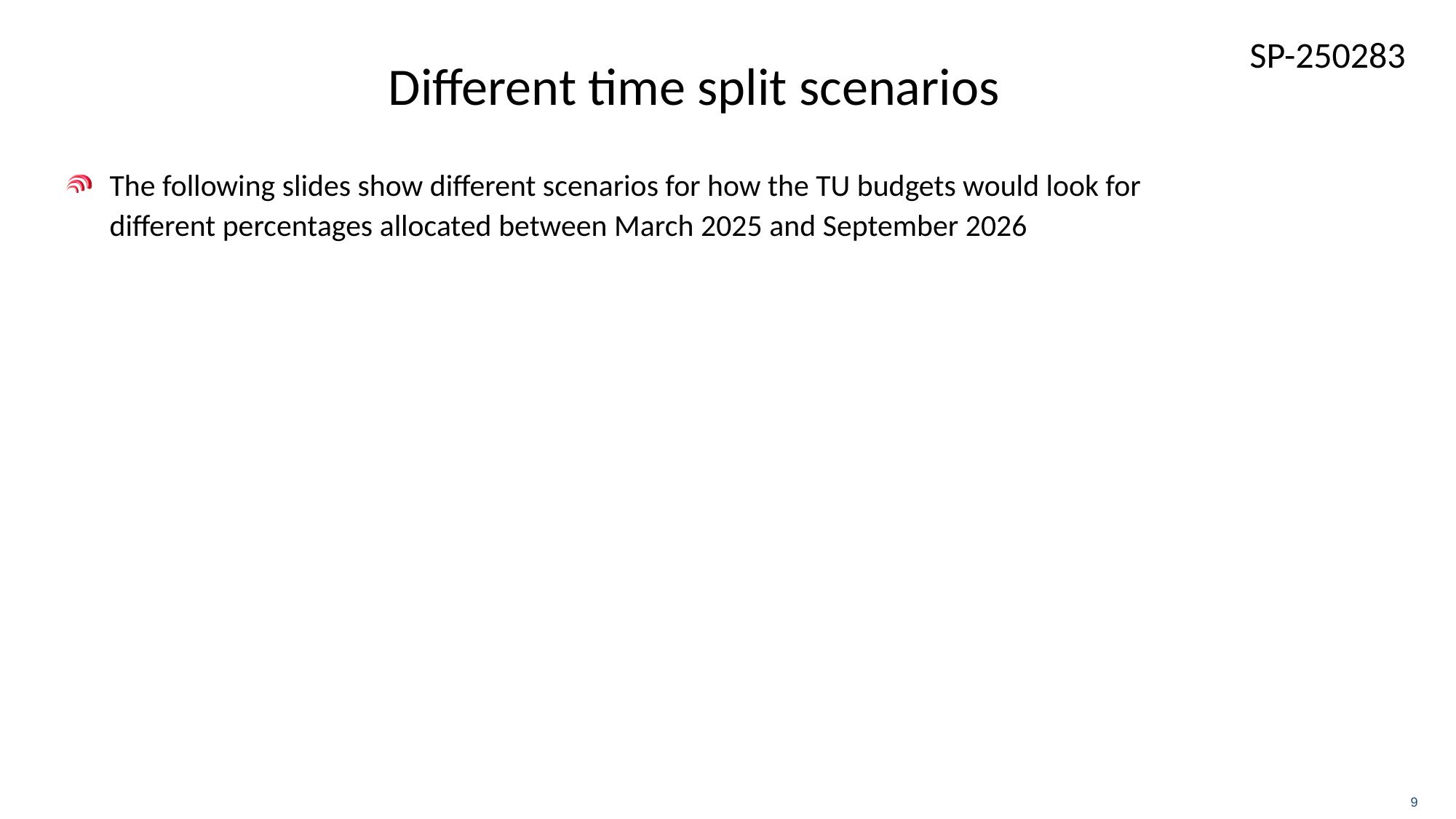

# Different time split scenarios
The following slides show different scenarios for how the TU budgets would look for different percentages allocated between March 2025 and September 2026